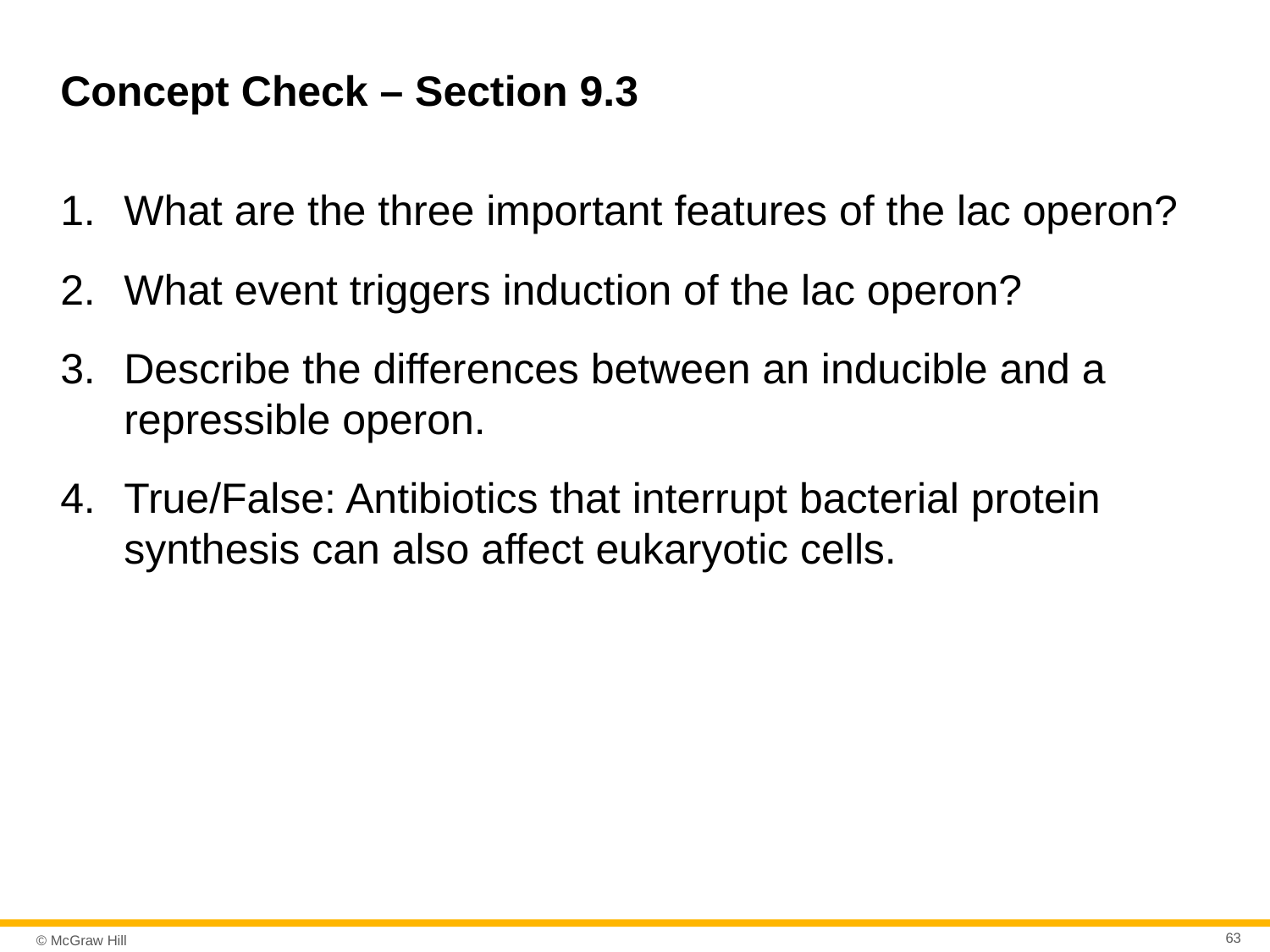

# Concept Check – Section 9.3
What are the three important features of the lac operon?
What event triggers induction of the lac operon?
Describe the differences between an inducible and a repressible operon.
True/False: Antibiotics that interrupt bacterial protein synthesis can also affect eukaryotic cells.